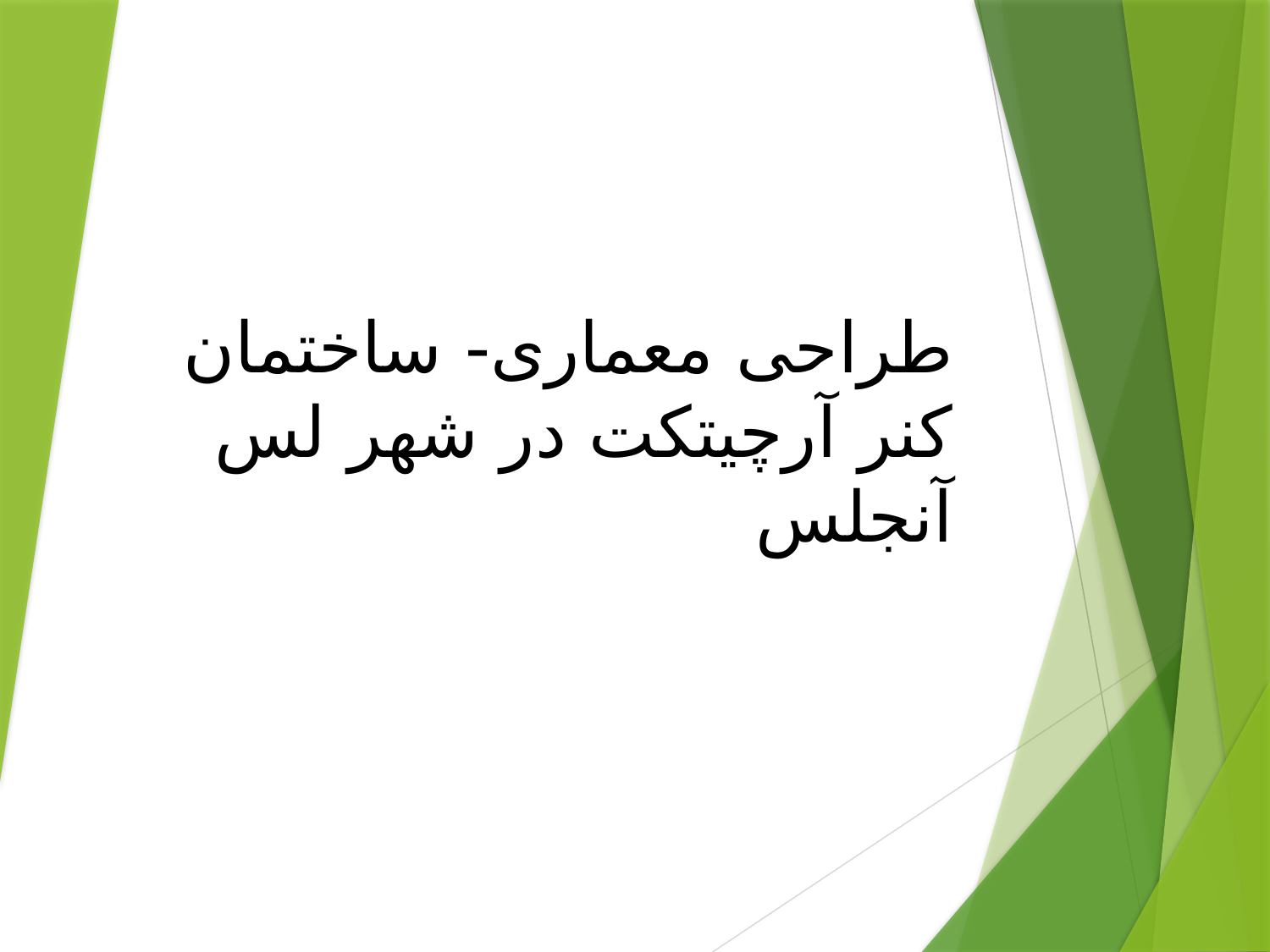

# طراحی معماری- ساختمان کنر آرچیتکت در شهر لس آنجلس